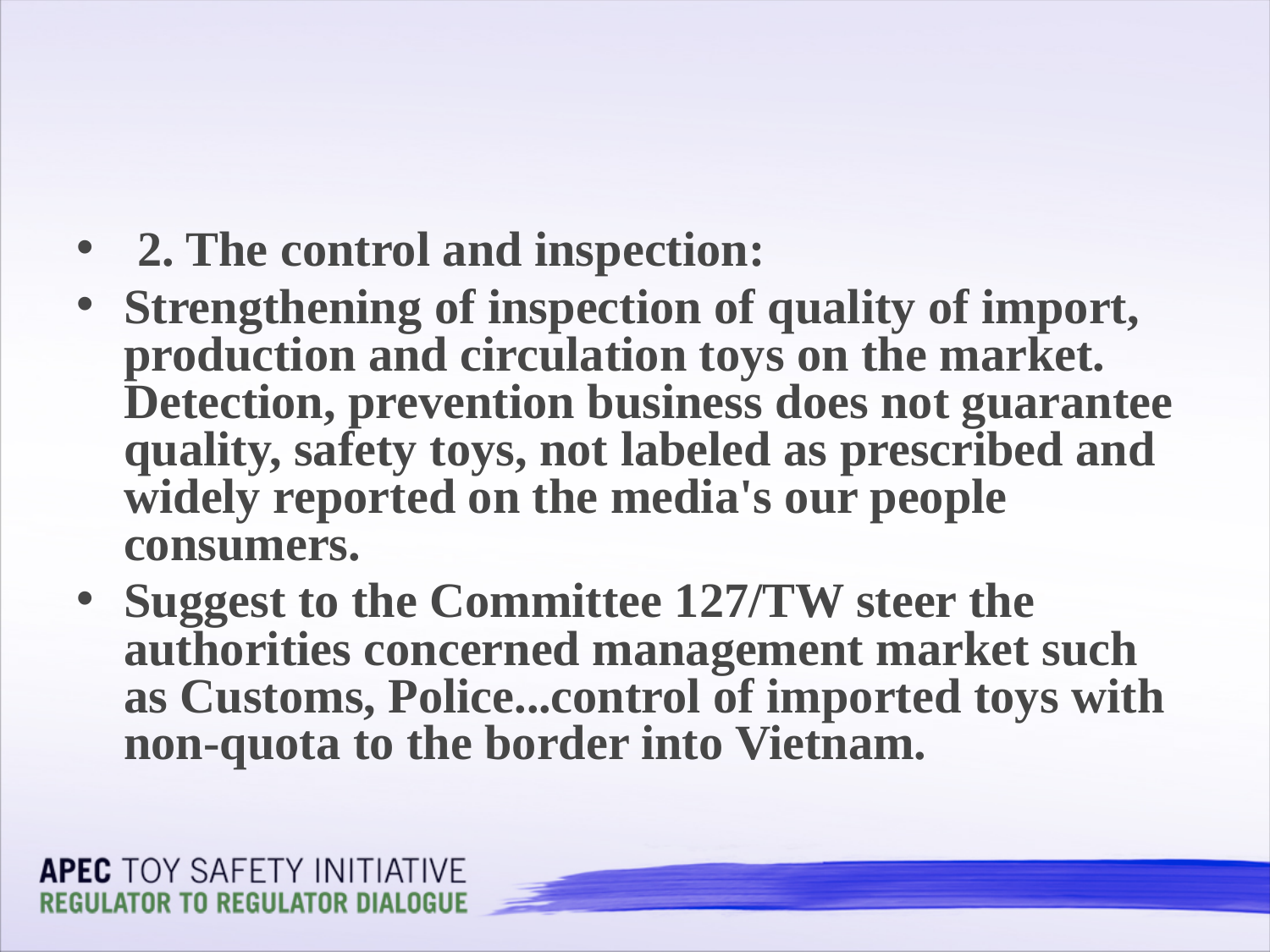

2. The control and inspection:
Strengthening of inspection of quality of import, production and circulation toys on the market. Detection, prevention business does not guarantee quality, safety toys, not labeled as prescribed and widely reported on the media's our people consumers.
Suggest to the Committee 127/TW steer the authorities concerned management market such as Customs, Police...control of imported toys with non-quota to the border into Vietnam.